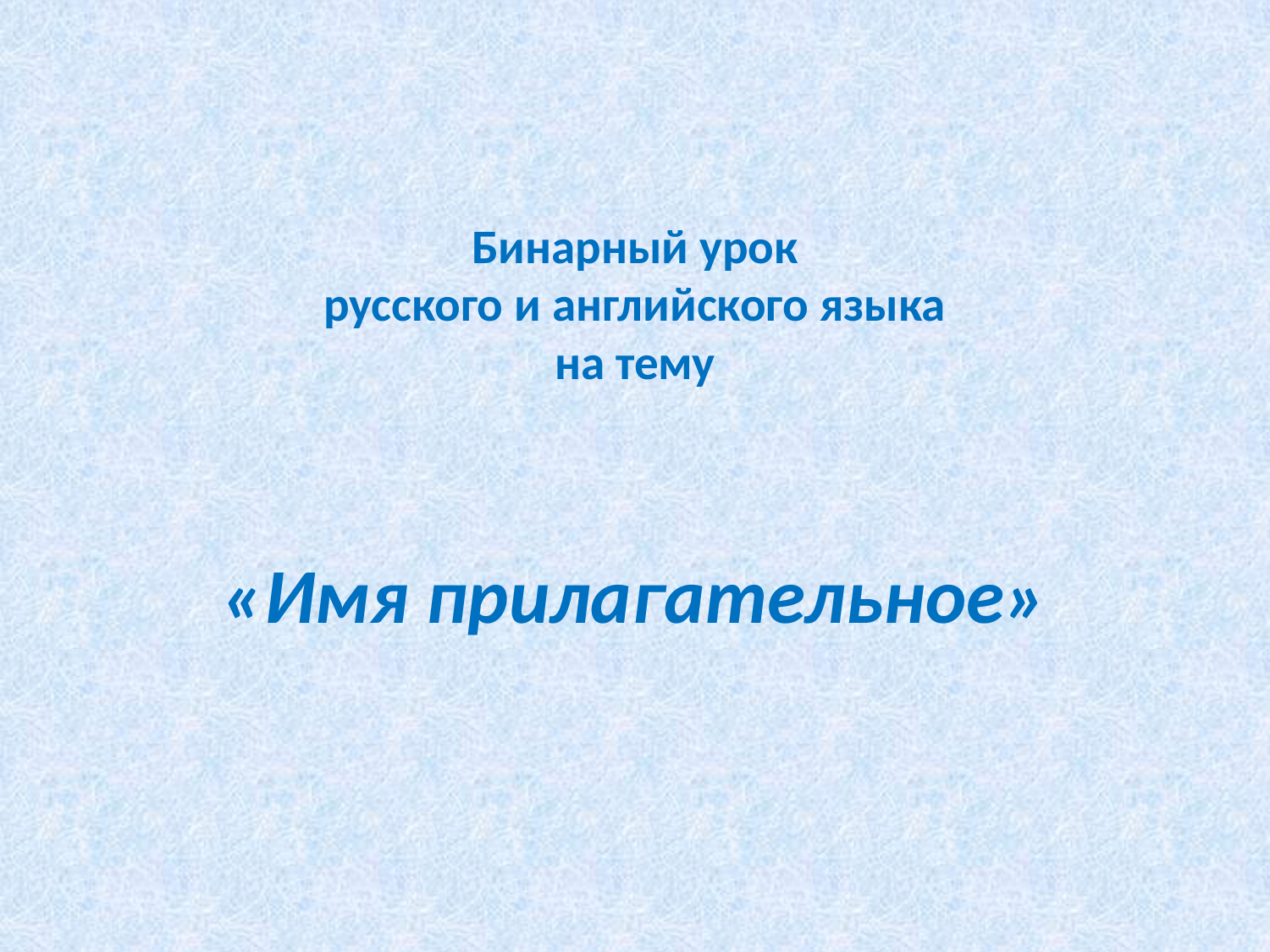

# Бинарный урок русского и английского языка на тему
«Имя прилагательное»